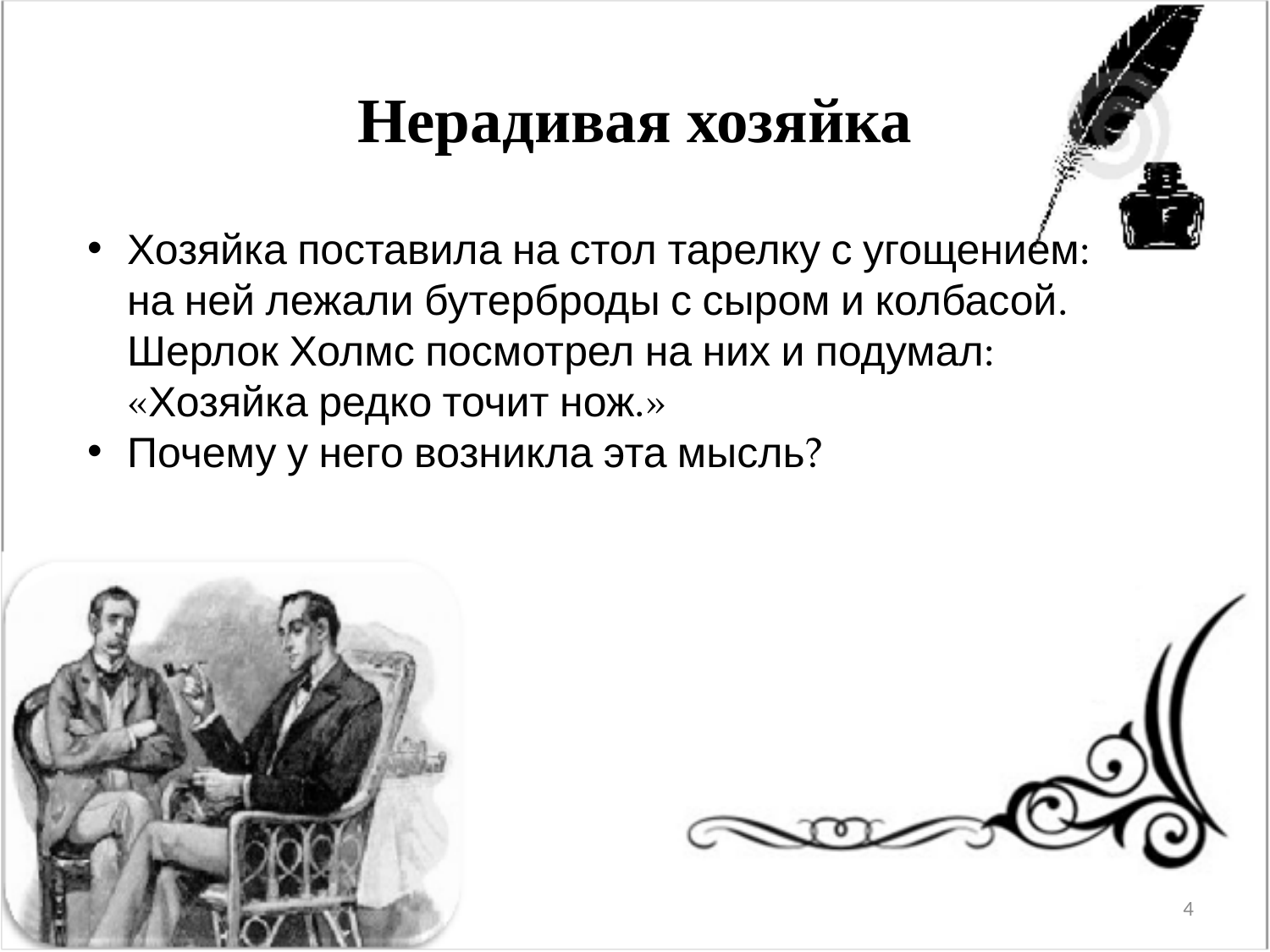

# Нерадивая хозяйка
Хозяйка поставила на стол тарелку с угощением: на ней лежали бутерброды с сыром и колбасой.  Шерлок Холмс посмотрел на них и подумал: «Хозяйка редко точит нож.»
Почему у него возникла эта мысль?
4